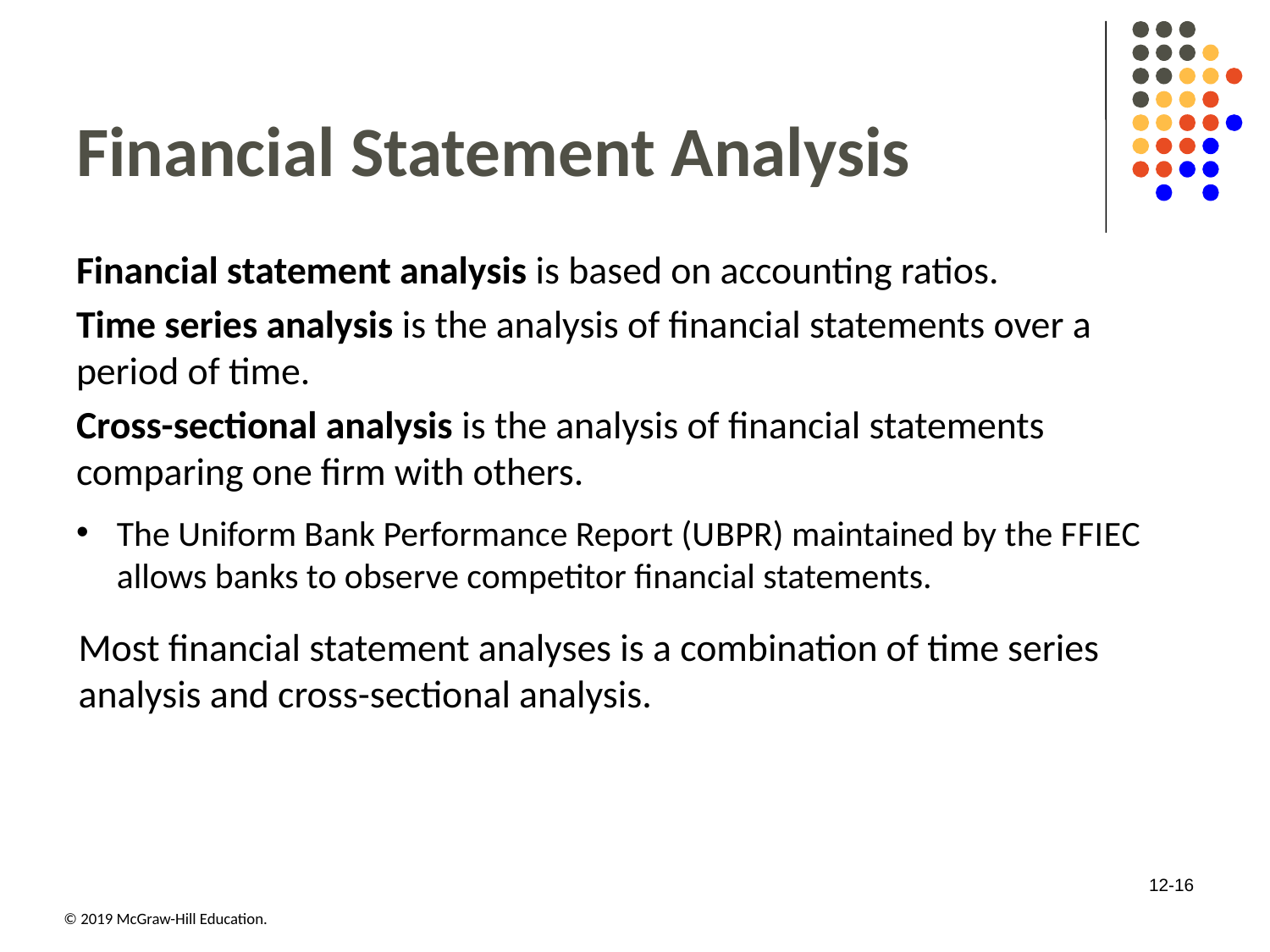

# Financial Statement Analysis
Financial statement analysis is based on accounting ratios.
Time series analysis is the analysis of financial statements over a period of time.
Cross-sectional analysis is the analysis of financial statements comparing one firm with others.
The Uniform Bank Performance Report (U B P R) maintained by the F F I E C allows banks to observe competitor financial statements.
Most financial statement analyses is a combination of time series analysis and cross-sectional analysis.
12-16